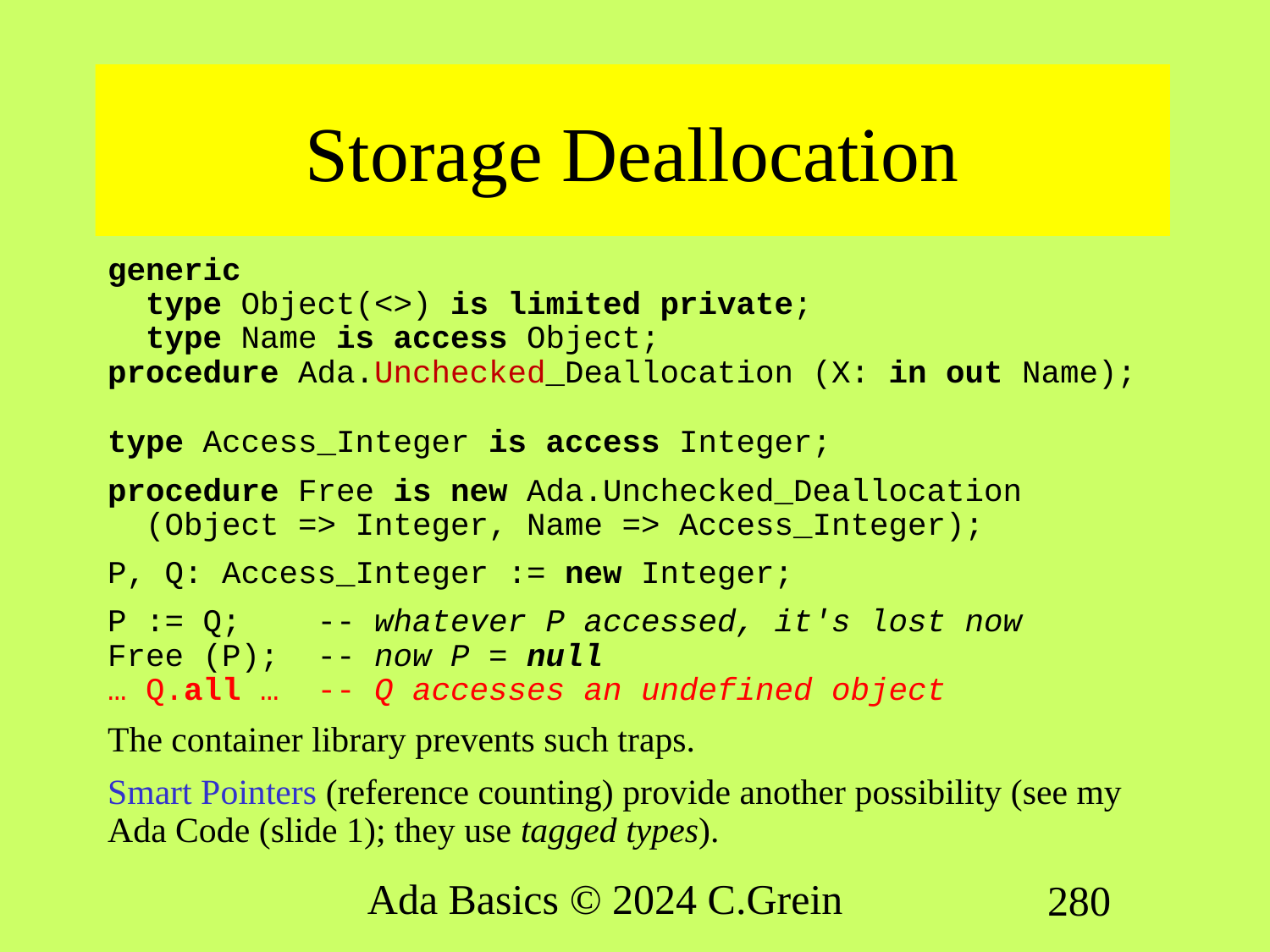

# Storage Deallocation
generic
  type Object(<>) is limited private;
  type Name is access Object;
procedure Ada.Unchecked_Deallocation (X: in out Name);

type Access_Integer is access Integer;
procedure Free is new Ada.Unchecked_Deallocation
  (Object => Integer, Name => Access_Integer);
P, Q: Access_Integer := new Integer;
P := Q;    -- whatever P accessed, it's lost now
Free (P);  -- now P = null
… Q.all …  -- Q accesses an undefined object
The container library prevents such traps.
Smart Pointers (reference counting) provide another possibility (see my Ada Code (slide 1); they use tagged types).
Ada Basics © 2024 C.Grein
280